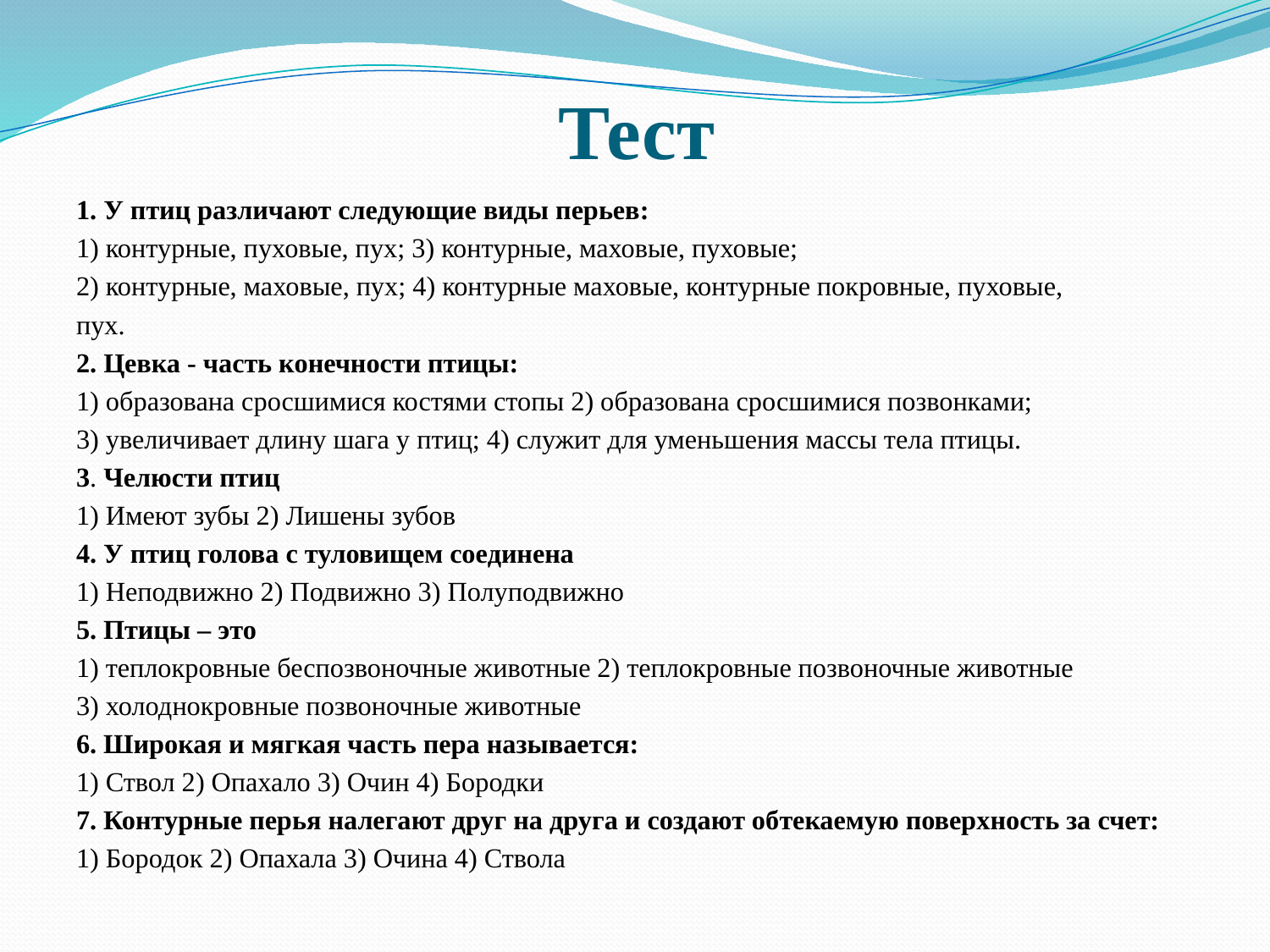

# Тест
1. У птиц различают следующие виды перьев:
1) контурные, пуховые, пух; 3) контурные, маховые, пуховые;
2) контурные, маховые, пух; 4) контурные маховые, контурные покровные, пуховые,
пух.
2. Цевка - часть конечности птицы:
1) образована сросшимися костями стопы 2) образована сросшимися позвонками;
3) увеличивает длину шага у птиц; 4) служит для уменьшения массы тела птицы.
3. Челюсти птиц
1) Имеют зубы 2) Лишены зубов
4. У птиц голова с туловищем соединена
1) Неподвижно 2) Подвижно 3) Полуподвижно
5. Птицы – это
1) теплокровные беспозвоночные животные 2) теплокровные позвоночные животные
3) холоднокровные позвоночные животные
6. Широкая и мягкая часть пера называется:
1) Ствол 2) Опахало 3) Очин 4) Бородки
7. Контурные перья налегают друг на друга и создают обтекаемую поверхность за счет:
1) Бородок 2) Опахала 3) Очина 4) Ствола